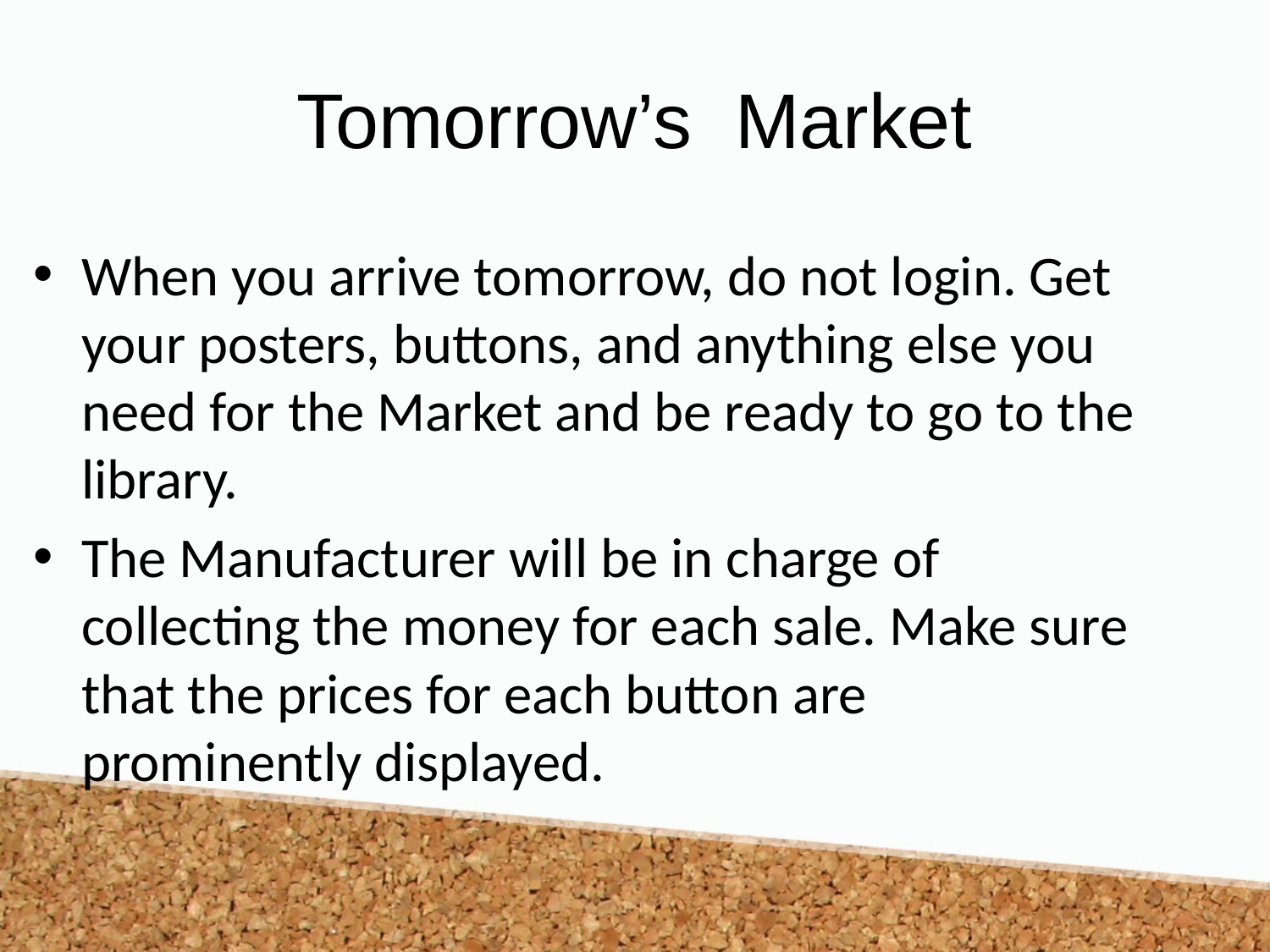

# Tomorrow’s  Market
When you arrive tomorrow, do not login. Get your posters, buttons, and anything else you need for the Market and be ready to go to the library.
The Manufacturer will be in charge of collecting the money for each sale. Make sure that the prices for each button are prominently displayed.